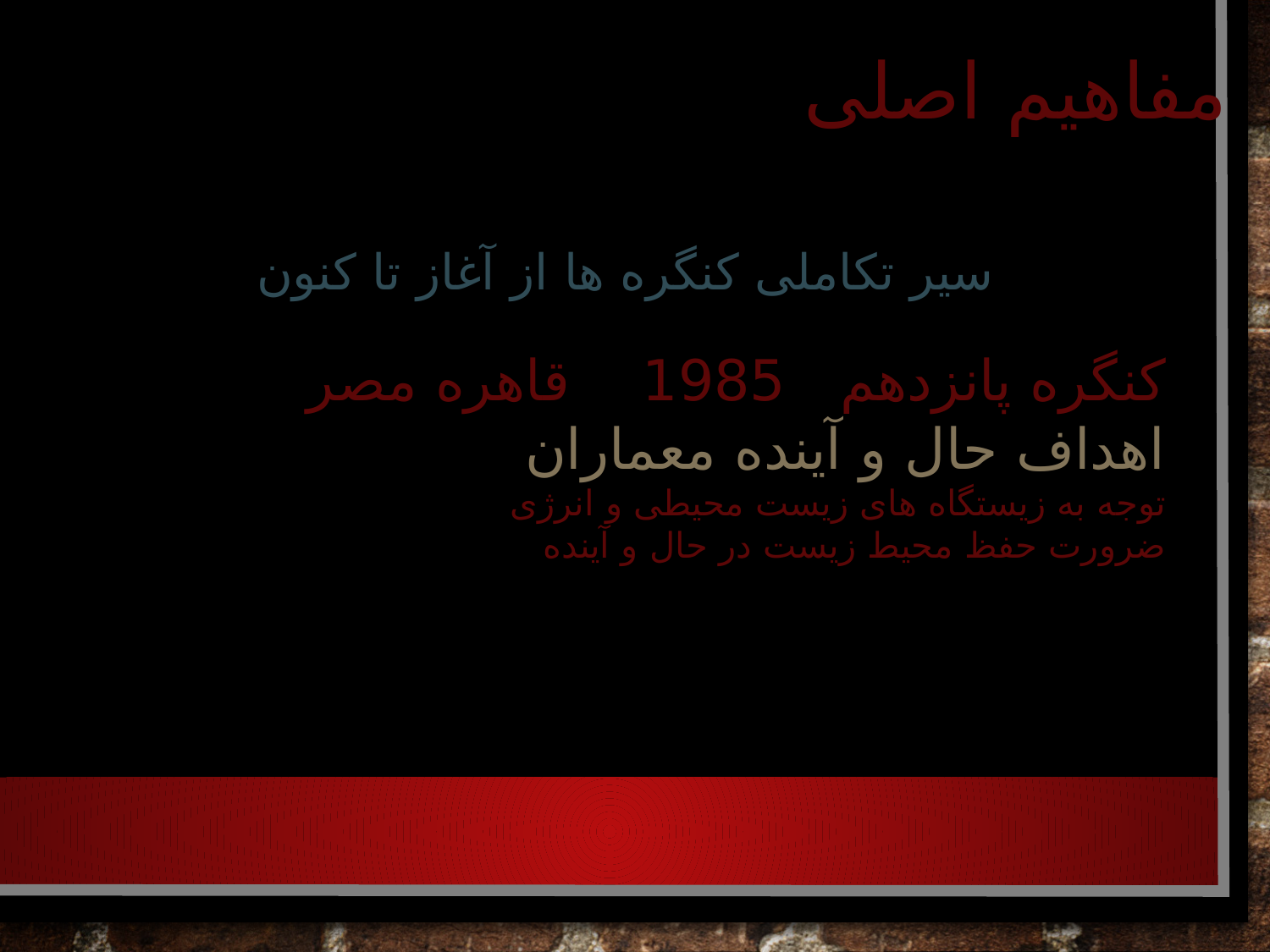

# مفاهیم اصلی
سیر تکاملی کنگره ها از آغاز تا کنون

کنگره پانزدهم   1985    قاهره مصر
اهداف حال و آینده معماران
توجه به زیستگاه های زیست محیطی و انرژی
ضرورت حفظ محیط زیست در حال و آینده